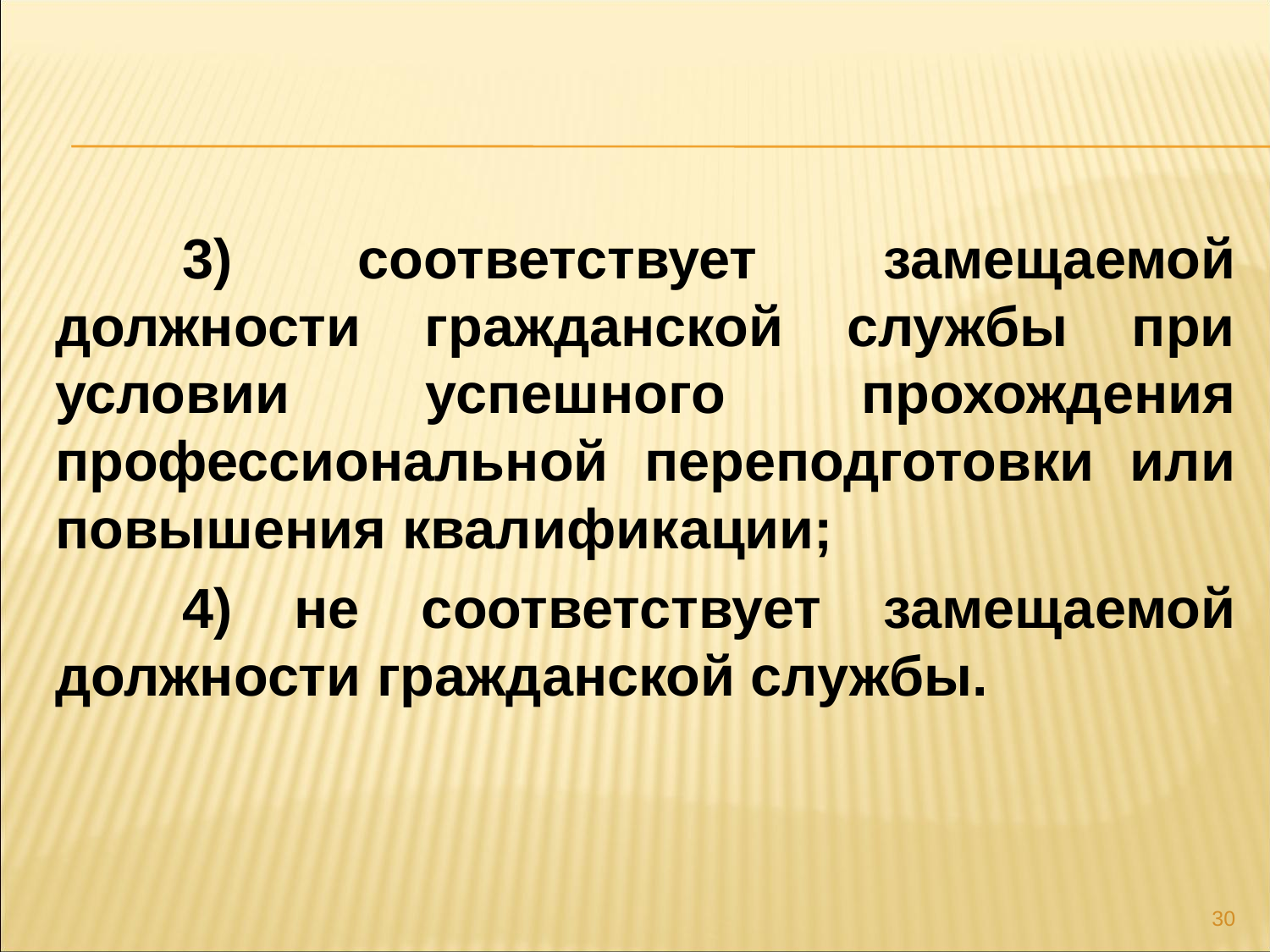

3) соответствует замещаемой должности гражданской службы при условии успешного прохождения профессиональной переподготовки или повышения квалификации;
	4) не соответствует замещаемой должности гражданской службы.
30